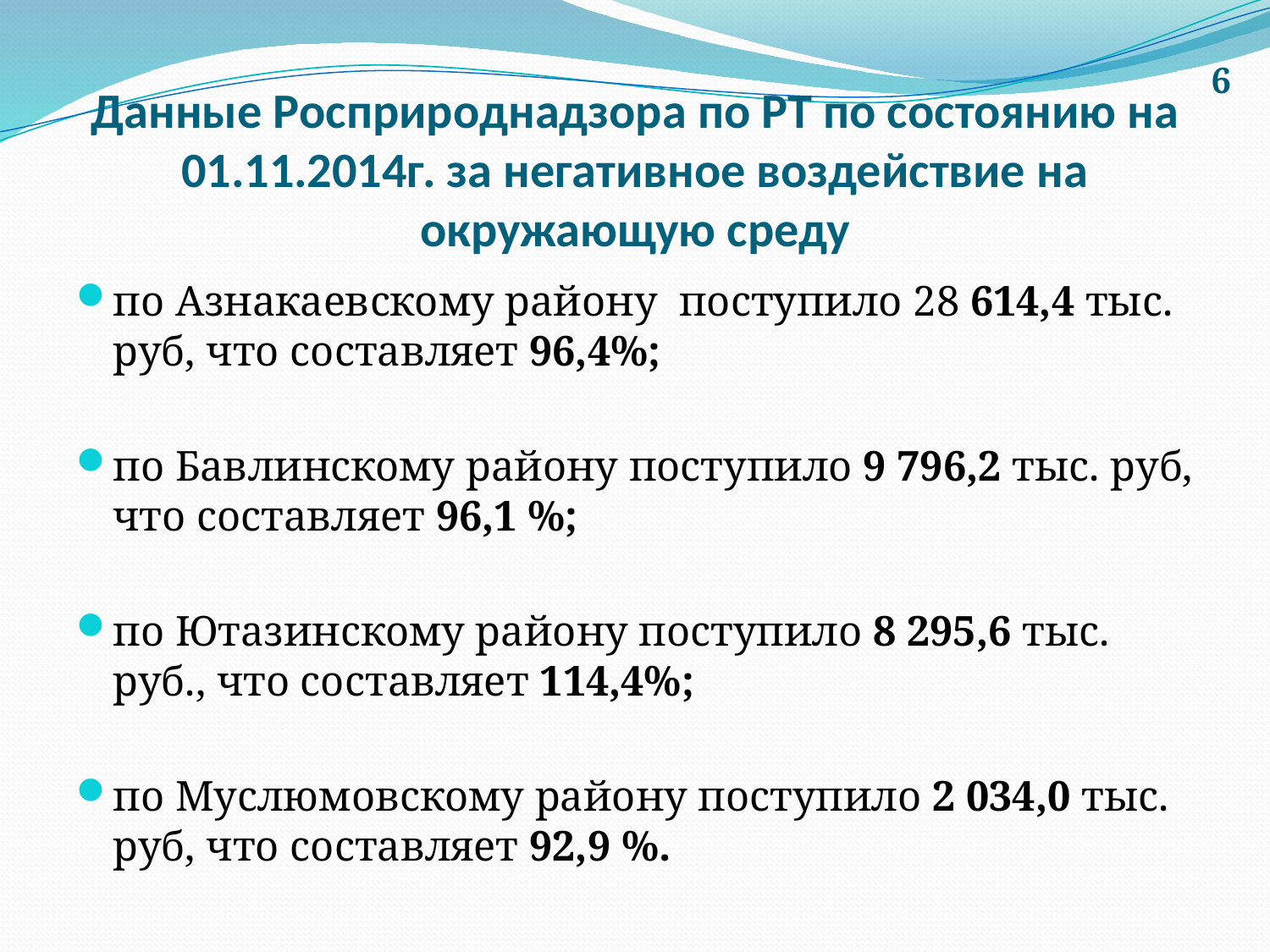

6
# Данные Росприроднадзора по РТ по состоянию на 01.11.2014г. за негативное воздействие на окружающую среду
по Азнакаевскому району  поступило 28 614,4 тыс. руб, что составляет 96,4%;

по Бавлинскому району поступило 9 796,2 тыс. руб, что составляет 96,1 %;

по Ютазинскому району поступило 8 295,6 тыс. руб., что составляет 114,4%;

по Муслюмовскому району поступило 2 034,0 тыс. руб, что составляет 92,9 %.